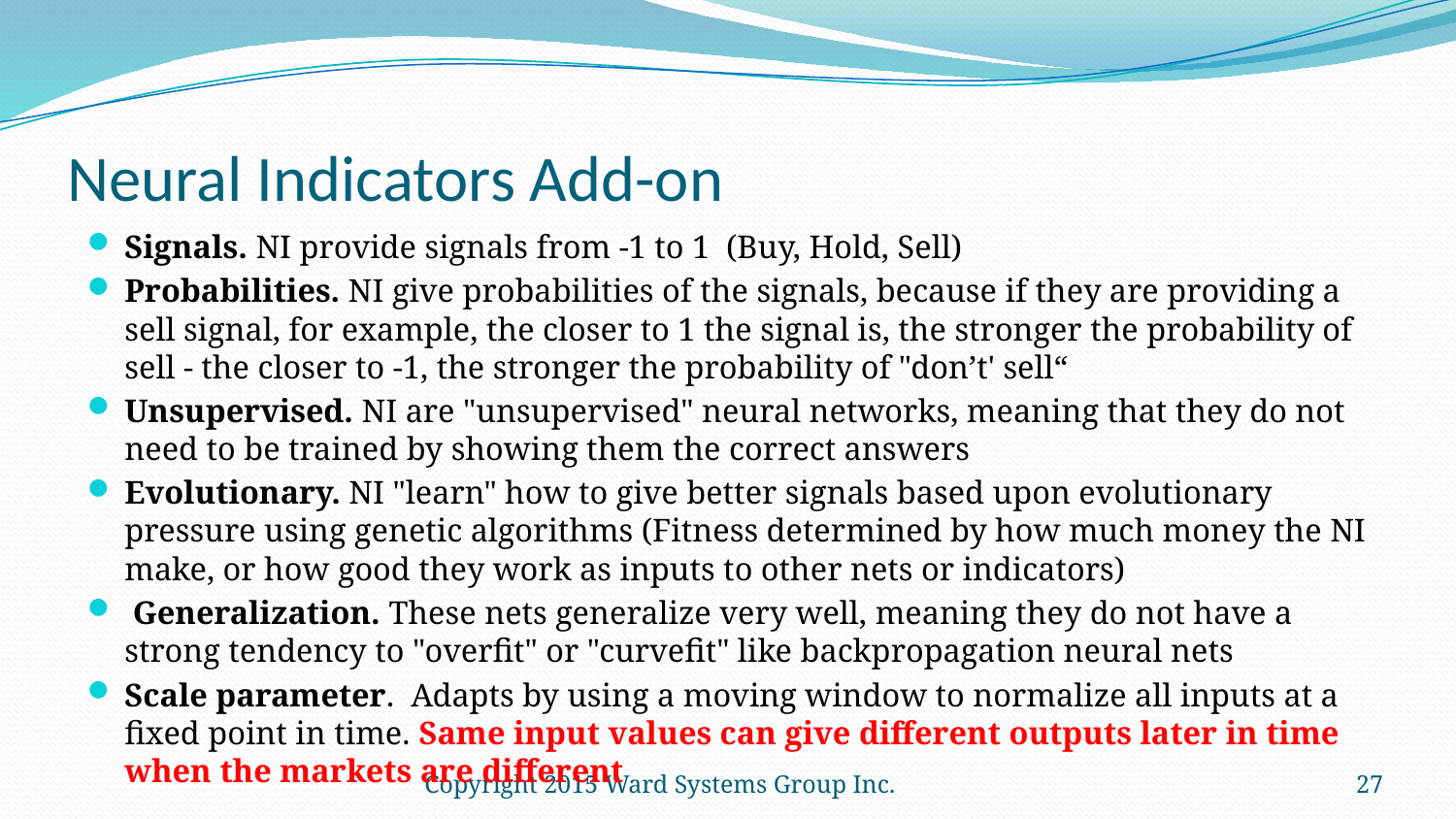

# Neural Indicators Add-on
Signals. NI provide signals from -1 to 1  (Buy, Hold, Sell)
Probabilities. NI give probabilities of the signals, because if they are providing a sell signal, for example, the closer to 1 the signal is, the stronger the probability of sell - the closer to -1, the stronger the probability of "don’t' sell“
Unsupervised. NI are "unsupervised" neural networks, meaning that they do not need to be trained by showing them the correct answers
Evolutionary. NI "learn" how to give better signals based upon evolutionary pressure using genetic algorithms (Fitness determined by how much money the NI make, or how good they work as inputs to other nets or indicators)
 Generalization. These nets generalize very well, meaning they do not have a strong tendency to "overfit" or "curvefit" like backpropagation neural nets
Scale parameter.  Adapts by using a moving window to normalize all inputs at a fixed point in time. Same input values can give different outputs later in time when the markets are different

Copyright 2015 Ward Systems Group Inc.
27